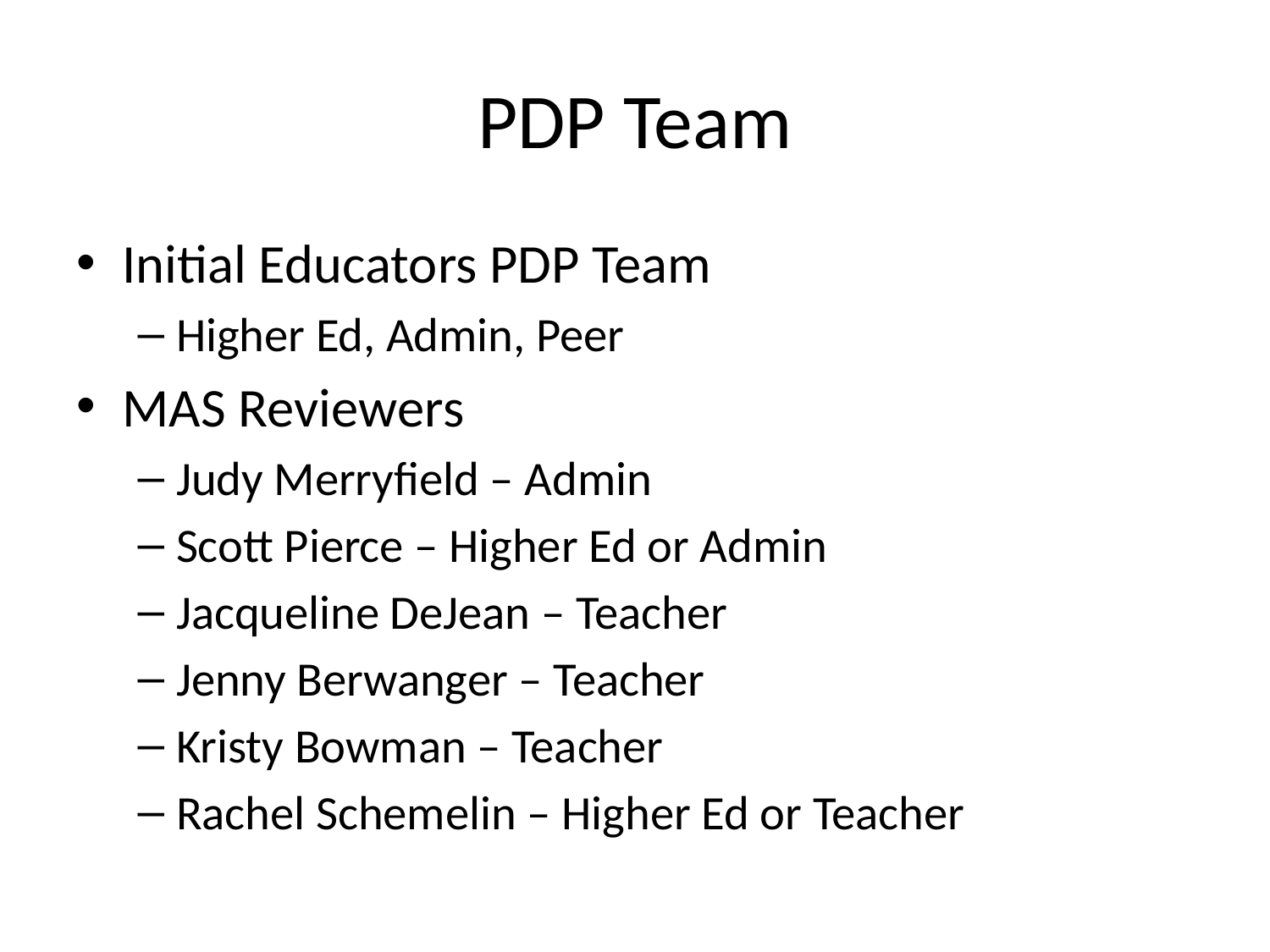

# PDP Team
Initial Educators PDP Team
Higher Ed, Admin, Peer
MAS Reviewers
Judy Merryfield – Admin
Scott Pierce – Higher Ed or Admin
Jacqueline DeJean – Teacher
Jenny Berwanger – Teacher
Kristy Bowman – Teacher
Rachel Schemelin – Higher Ed or Teacher